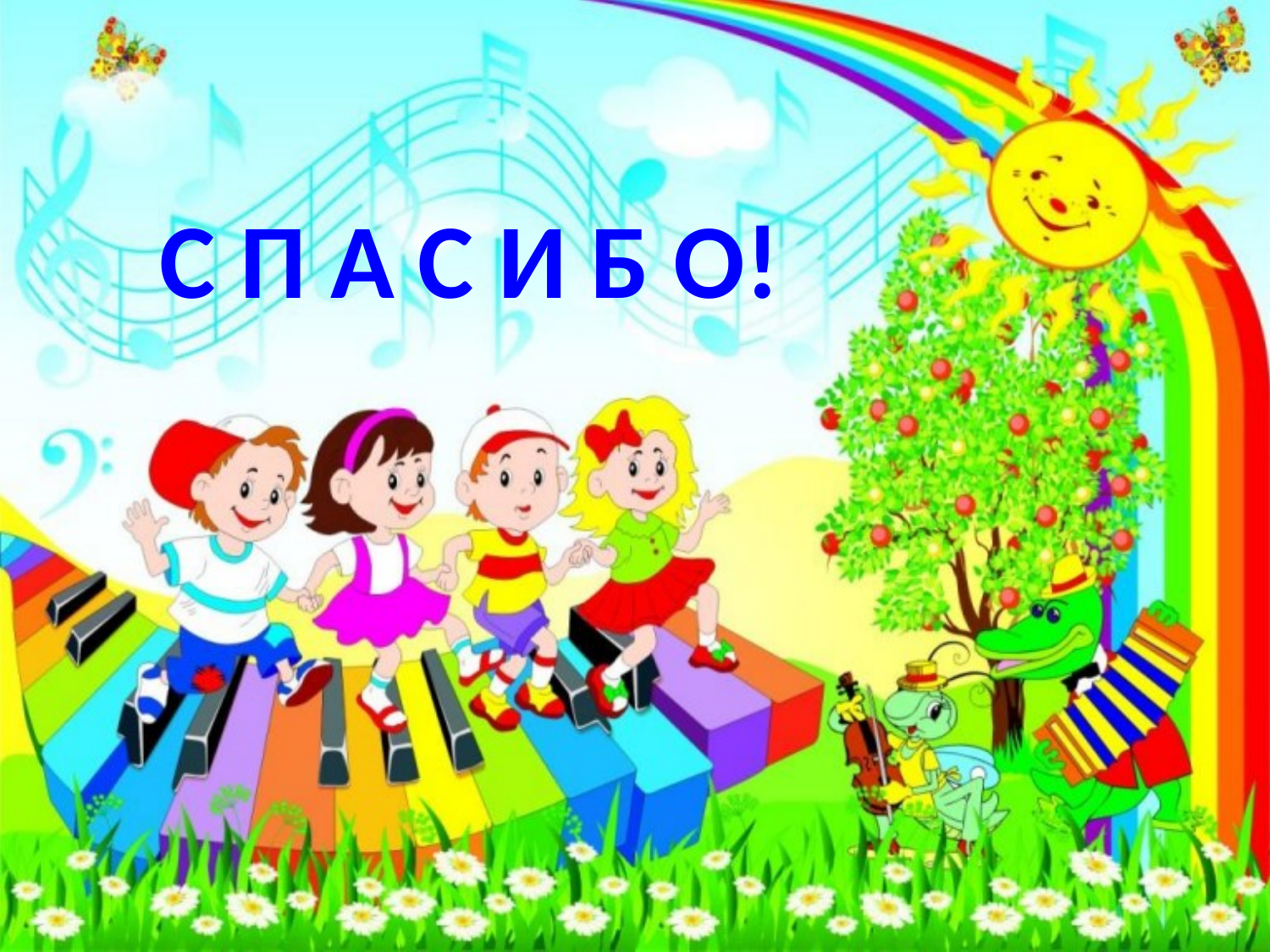

С П А С И Б О!